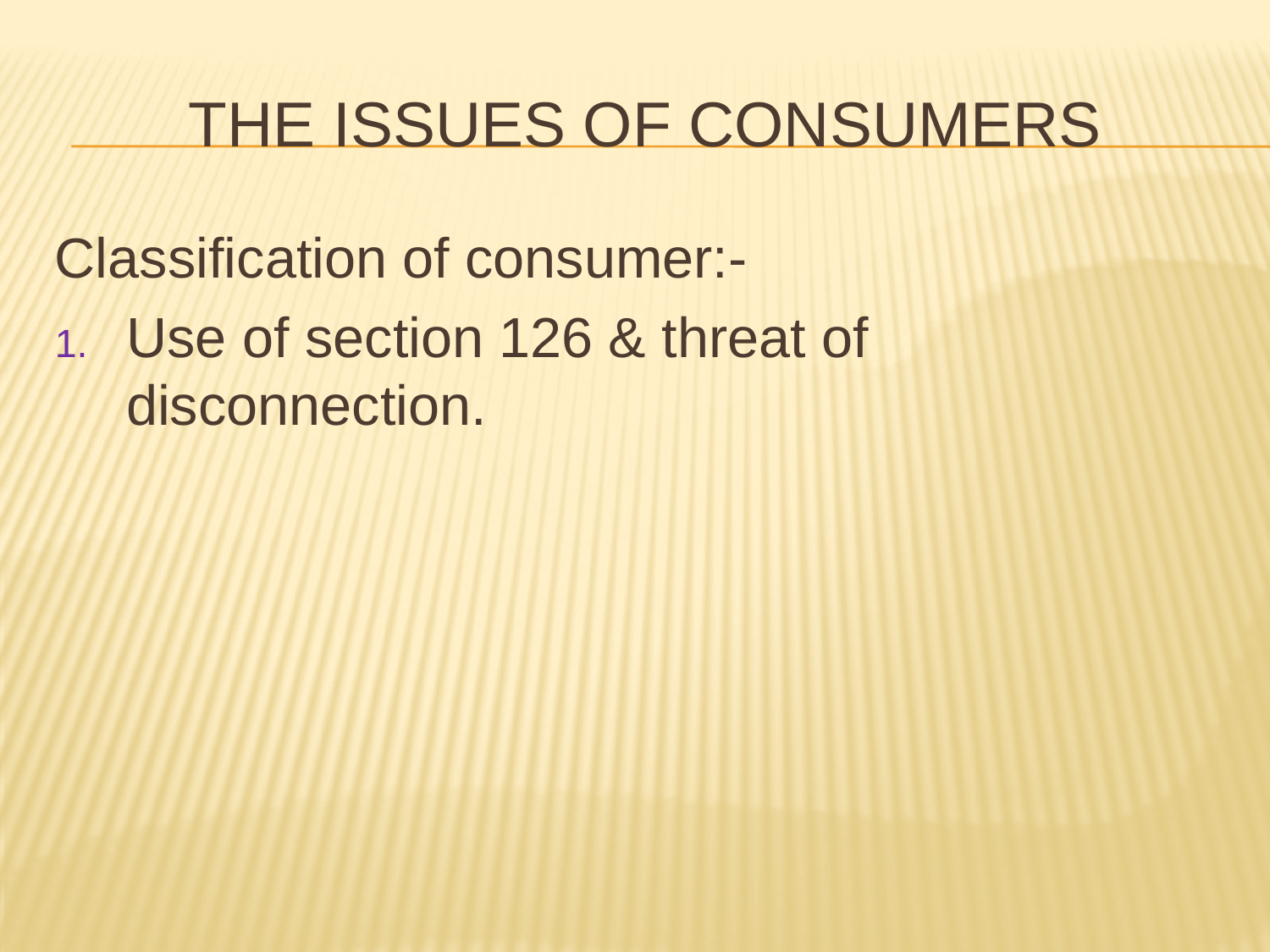

# The issues of consumers
Classification of consumer:-
Use of section 126 & threat of disconnection.